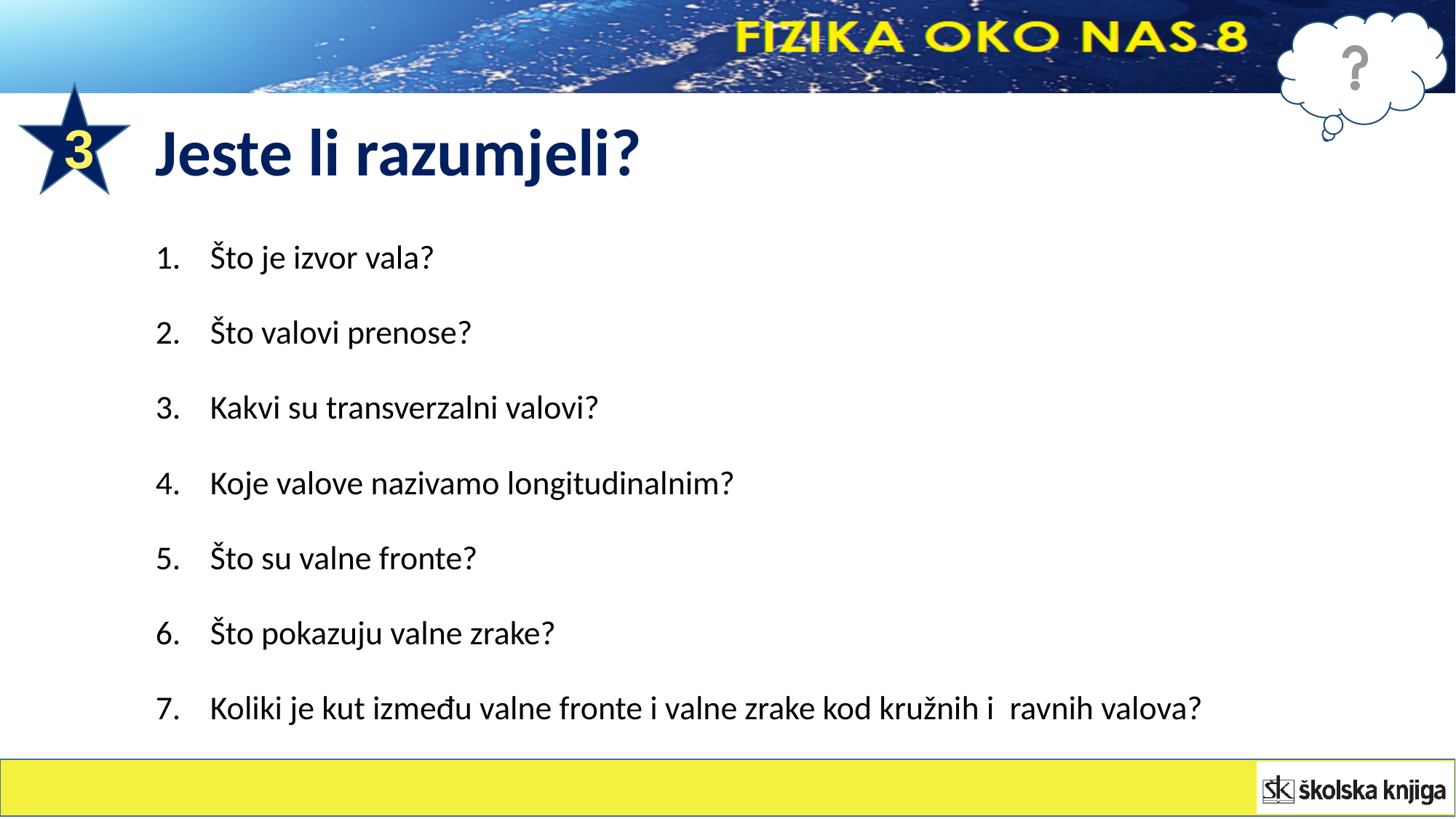

3
Jeste li razumjeli?
Što je izvor vala?
Što valovi prenose?
Kakvi su transverzalni valovi?
Koje valove nazivamo longitudinalnim?
Što su valne fronte?
Što pokazuju valne zrake?
Koliki je kut između valne fronte i valne zrake kod kružnih i  ravnih valova?